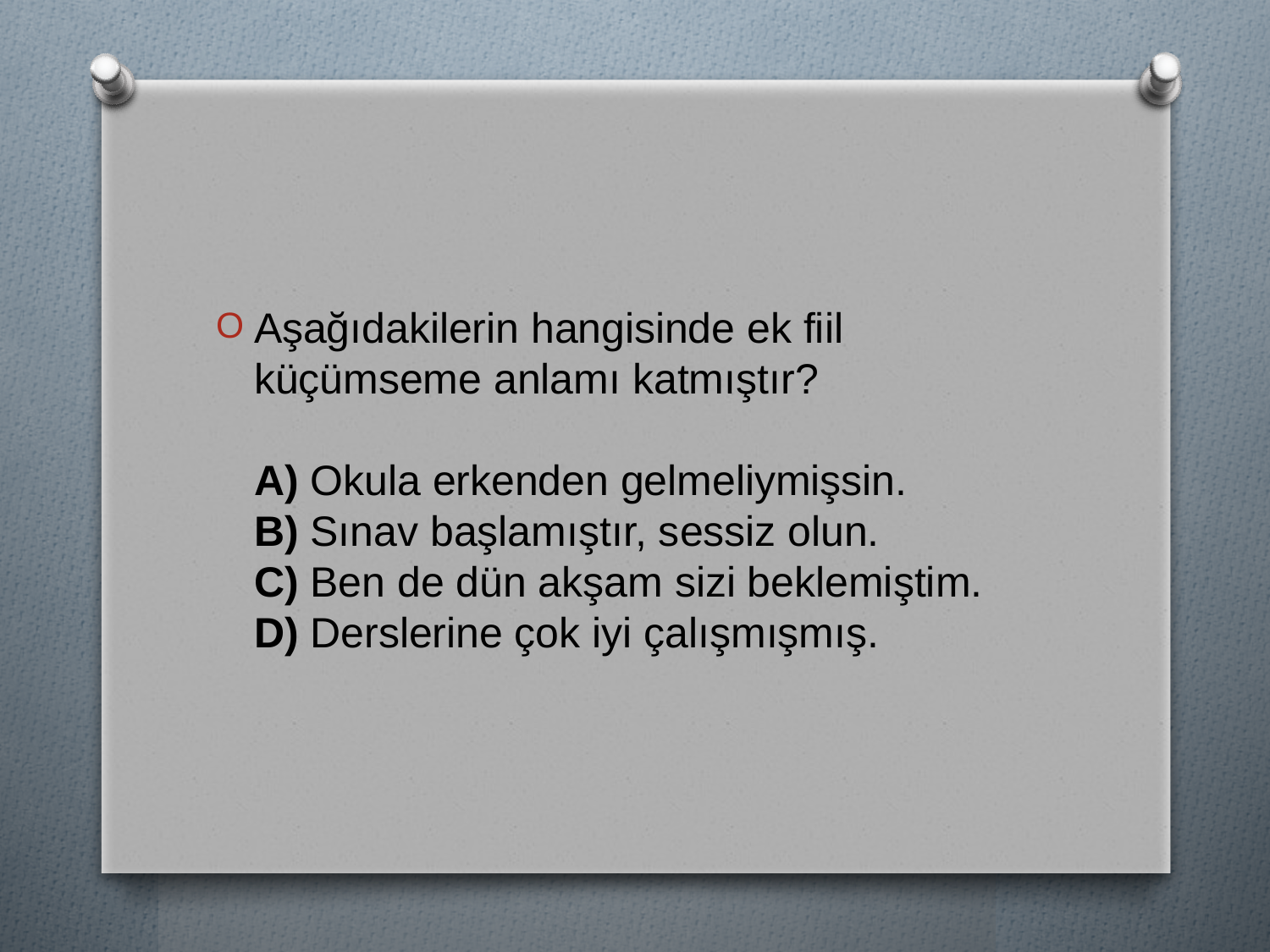

#
Aşağıdakilerin hangisinde ek fiil küçümseme anlamı katmıştır? 
A) Okula erkenden gelmeliymişsin. 
B) Sınav başlamıştır, sessiz olun. 
C) Ben de dün akşam sizi beklemiştim. 
D) Derslerine çok iyi çalışmışmış.